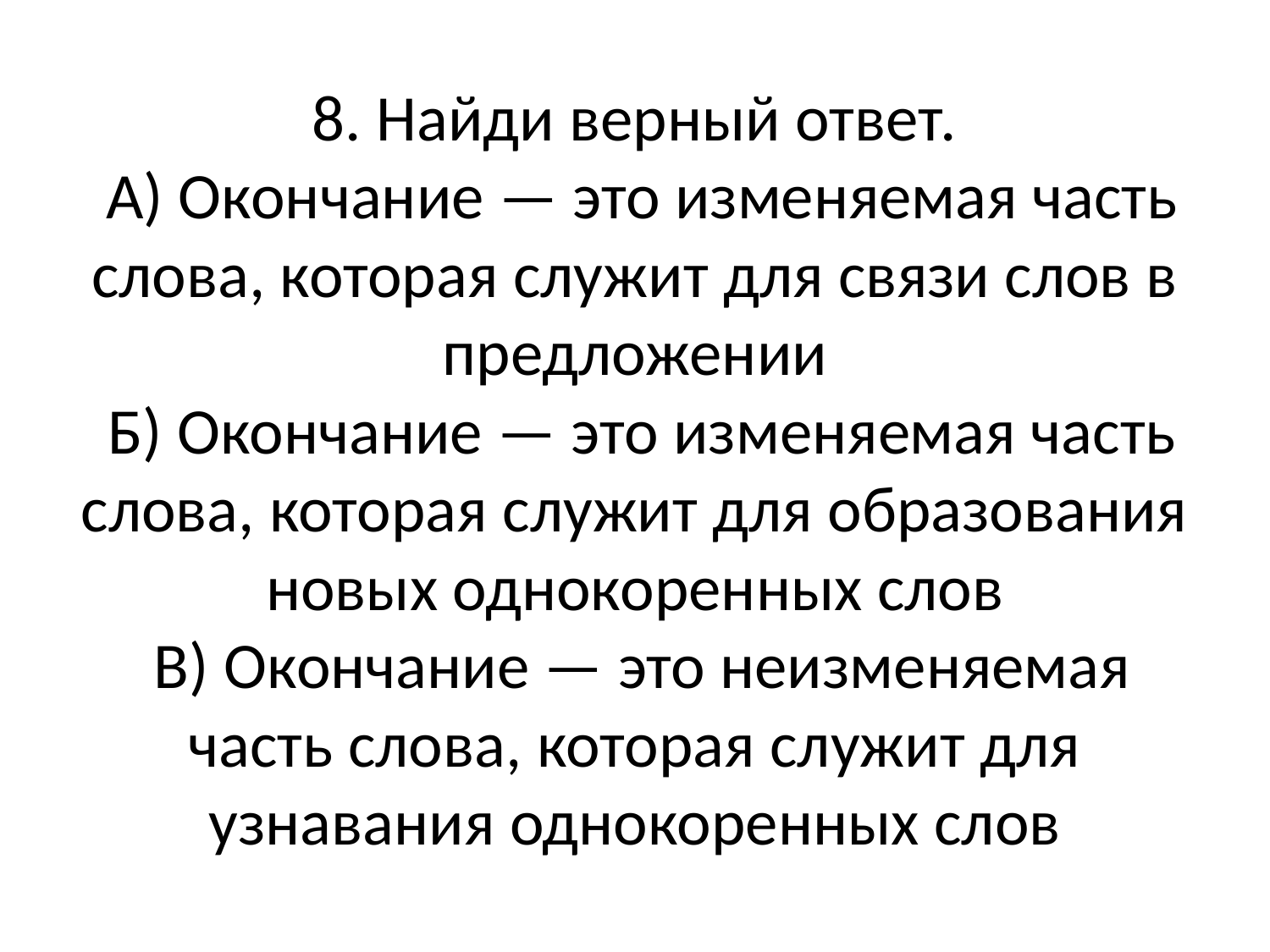

# 8. Найди верный ответ. А) Окончание — это изменяемая часть слова, которая служит для связи слов в предложении Б) Окончание — это изменяемая часть слова, которая служит для образования новых однокоренных слов В) Окончание — это неизменяемая часть слова, которая служит для узнавания однокоренных слов